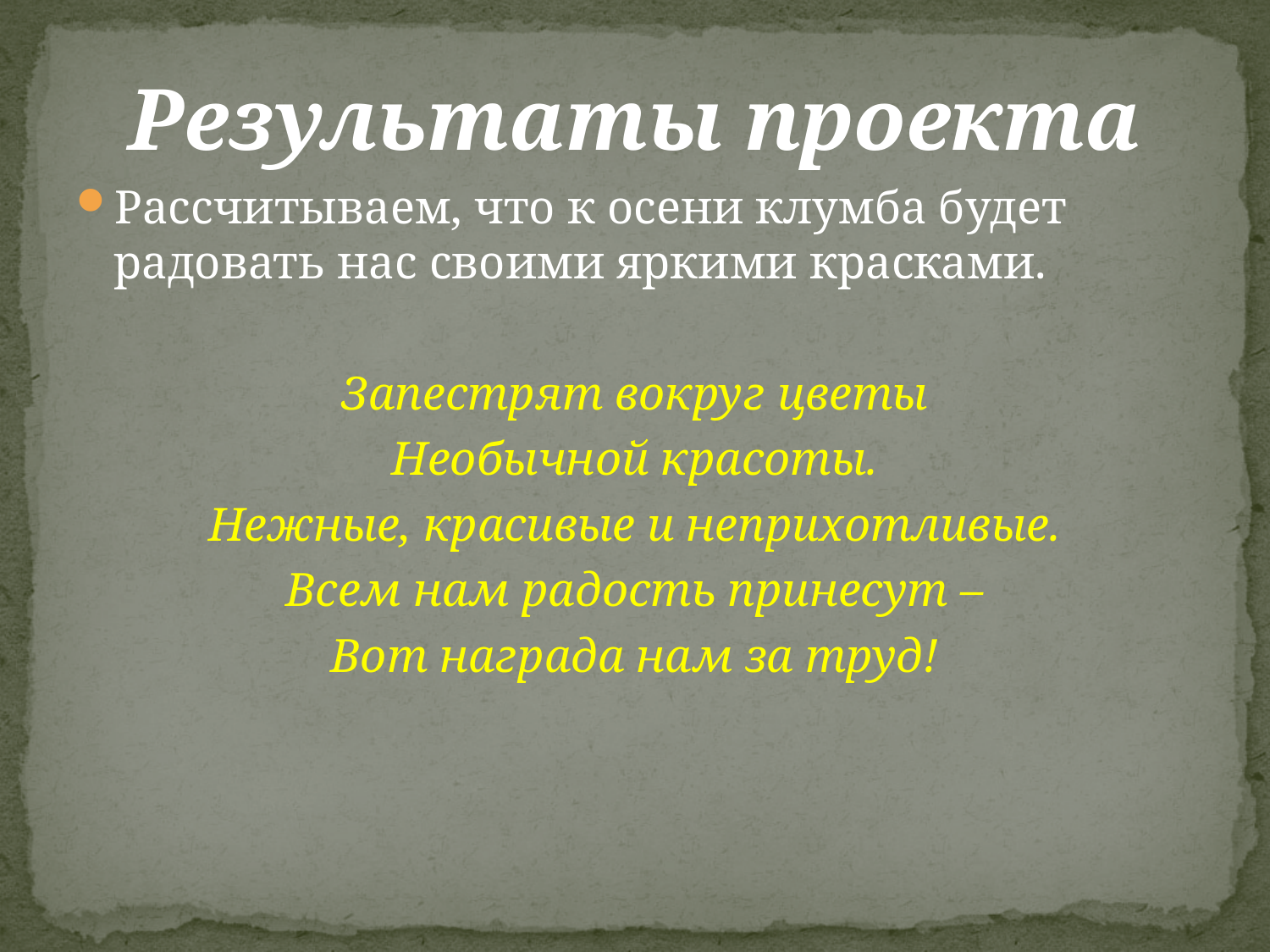

Результаты проекта
Рассчитываем, что к осени клумба будет радовать нас своими яркими красками.

Запестрят вокруг цветы
Необычной красоты.
Нежные, красивые и неприхотливые.
Всем нам радость принесут –
Вот награда нам за труд!